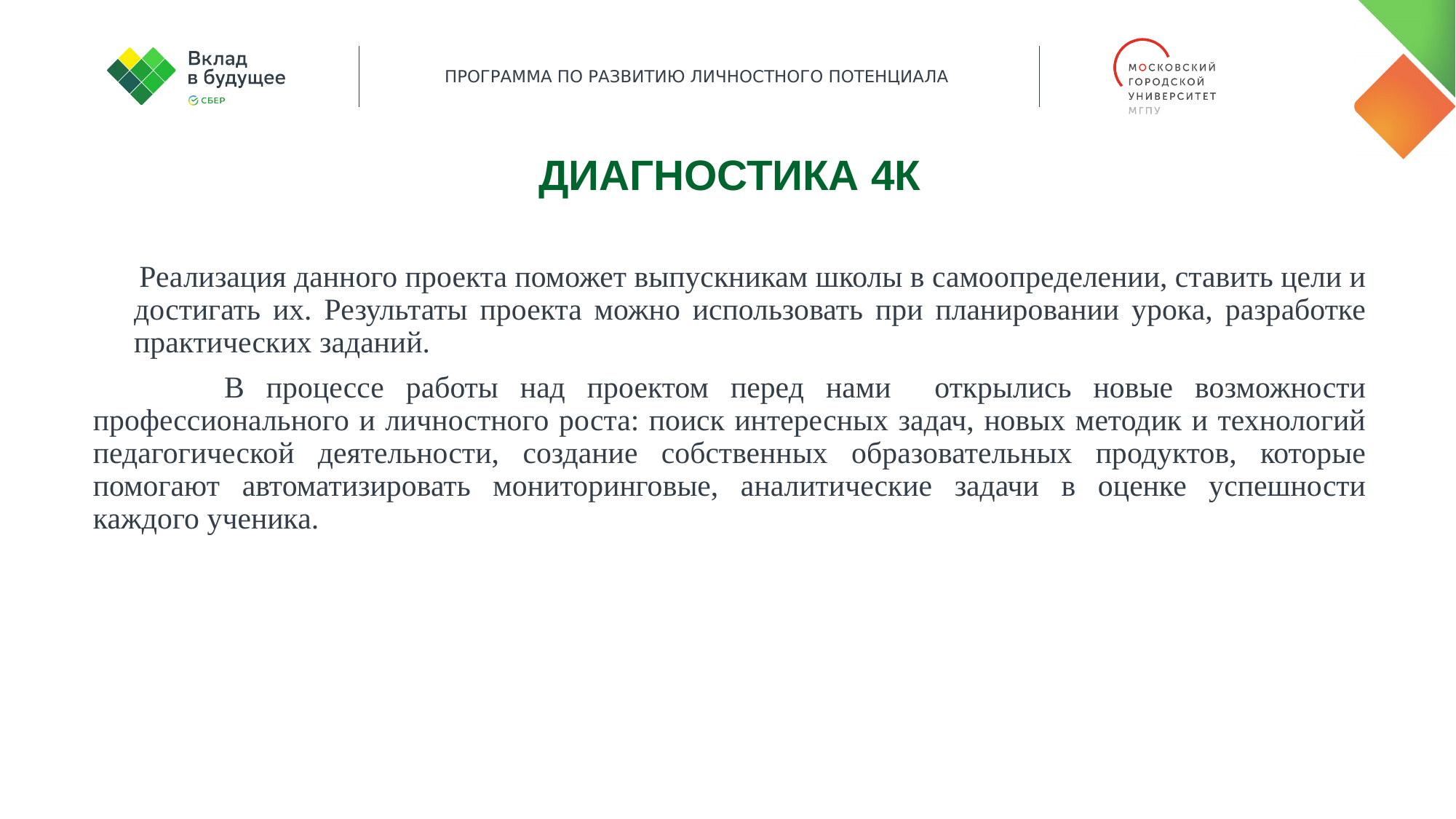

Диагностика 4К
      Реализация данного проекта поможет выпускникам школы в самоопределении, ставить цели и достигать их. Результаты проекта можно использовать при планировании урока, разработке практических заданий.
      В процессе работы над проектом перед нами  открылись новые возможности профессионального и личностного роста: поиск интересных задач, новых методик и технологий педагогической деятельности, создание собственных образовательных продуктов, которые помогают автоматизировать мониторинговые, аналитические задачи в оценке успешности каждого ученика.